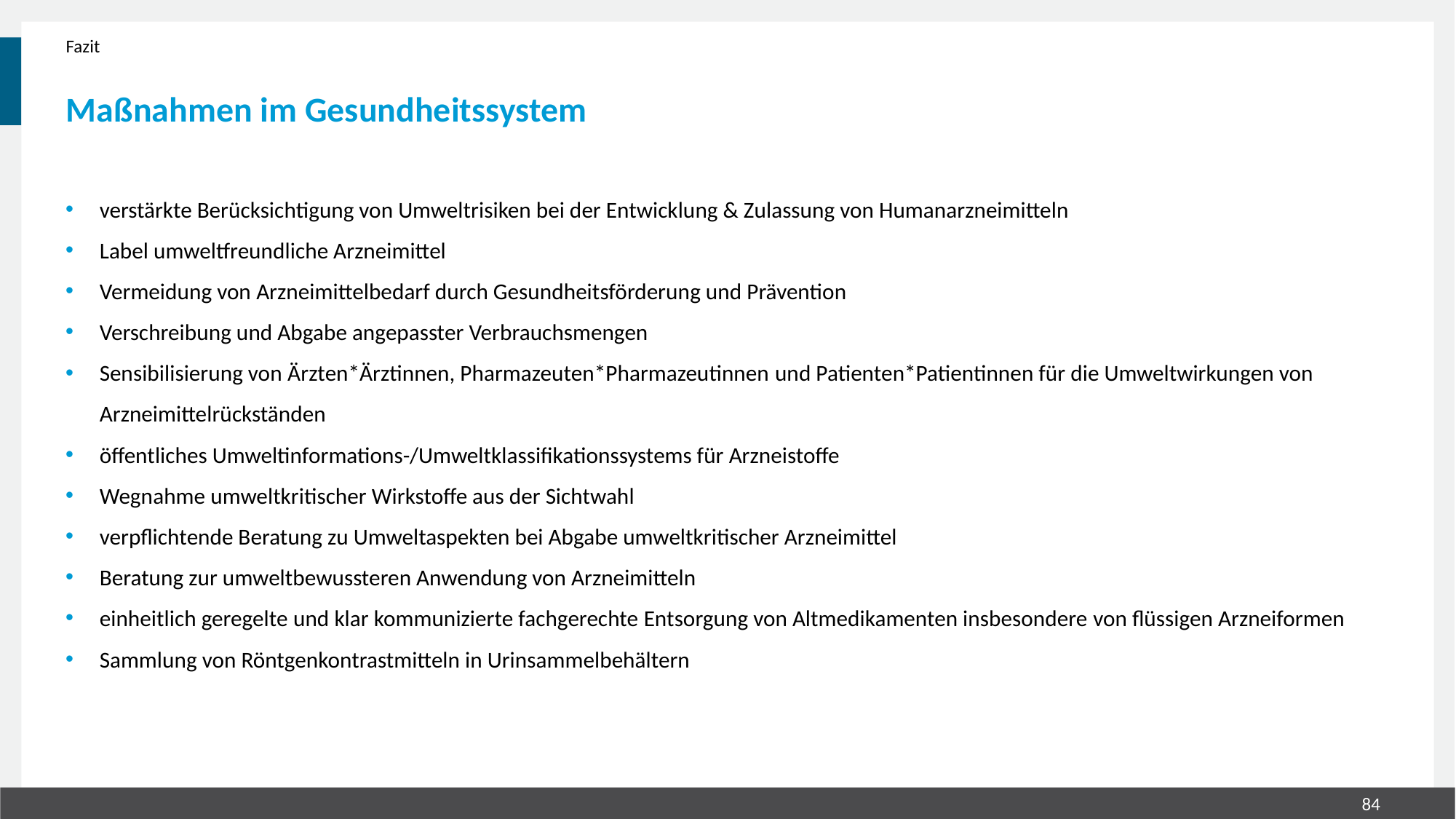

Fazit
# Maßnahmen im Gesundheitssystem
verstärkte Berücksichtigung von Umweltrisiken bei der Entwicklung & Zulassung von Humanarzneimitteln
Label umweltfreundliche Arzneimittel
Vermeidung von Arzneimittelbedarf durch Gesundheitsförderung und Prävention
Verschreibung und Abgabe angepasster Verbrauchsmengen
Sensibilisierung von Ärzten*Ärztinnen, Pharmazeuten*Pharmazeutinnen und Patienten*Patientinnen für die Umweltwirkungen von Arzneimittelrückständen
öffentliches Umweltinformations-/Umweltklassifikationssystems für Arzneistoffe
Wegnahme umweltkritischer Wirkstoffe aus der Sichtwahl
verpflichtende Beratung zu Umweltaspekten bei Abgabe umweltkritischer Arzneimittel
Beratung zur umweltbewussteren Anwendung von Arzneimitteln
einheitlich geregelte und klar kommunizierte fachgerechte Entsorgung von Altmedikamenten insbesondere von flüssigen Arzneiformen
Sammlung von Röntgenkontrastmitteln in Urinsammelbehältern

84